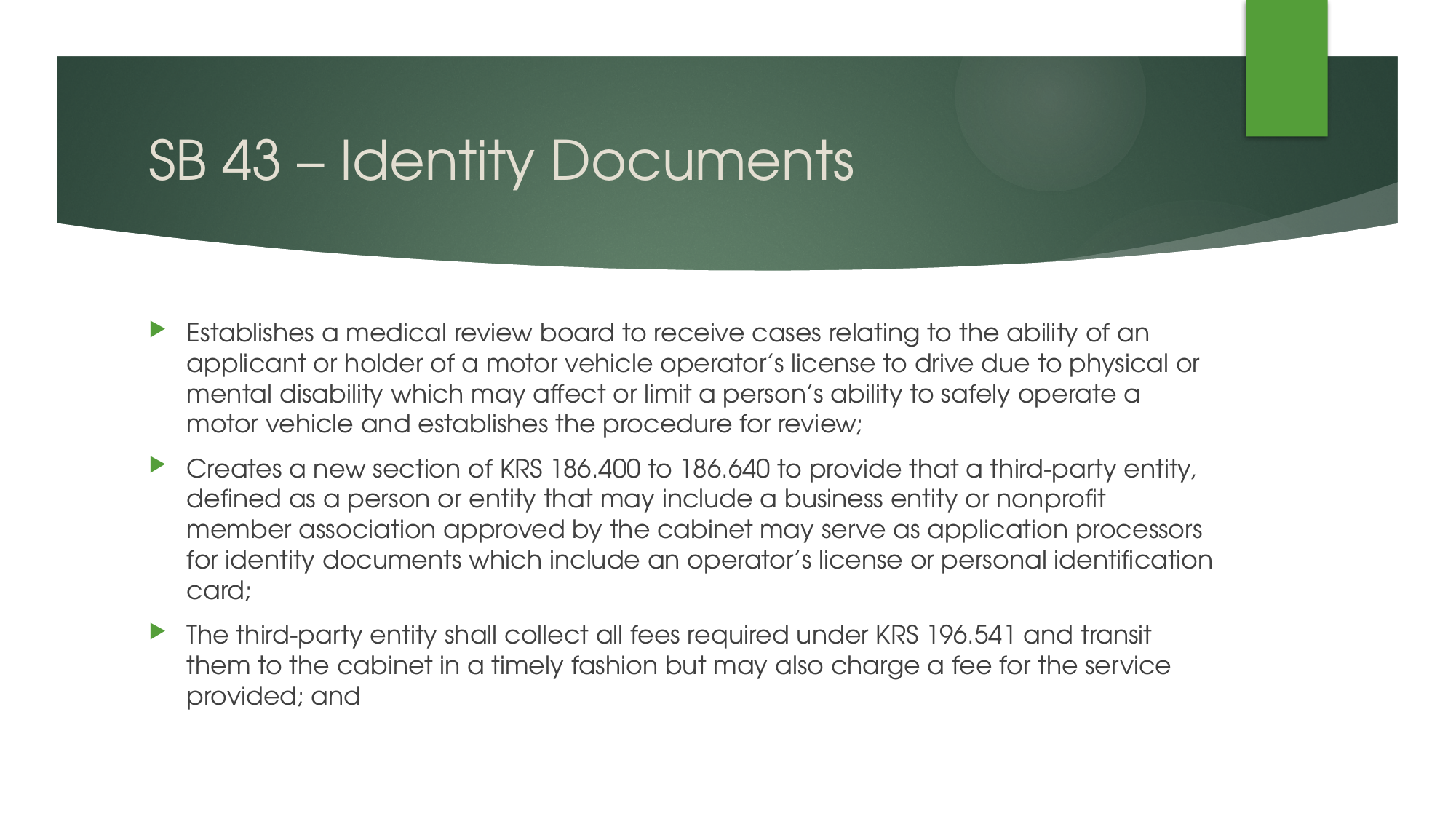

# SB 43 – Identity Documents
Establishes a medical review board to receive cases relating to the ability of an applicant or holder of a motor vehicle operator’s license to drive due to physical or mental disability which may affect or limit a person’s ability to safely operate a motor vehicle and establishes the procedure for review;
Creates a new section of KRS 186.400 to 186.640 to provide that a third-party entity, defined as a person or entity that may include a business entity or nonprofit member association approved by the cabinet may serve as application processors for identity documents which include an operator’s license or personal identification card;
The third-party entity shall collect all fees required under KRS 196.541 and transit them to the cabinet in a timely fashion but may also charge a fee for the service provided; and